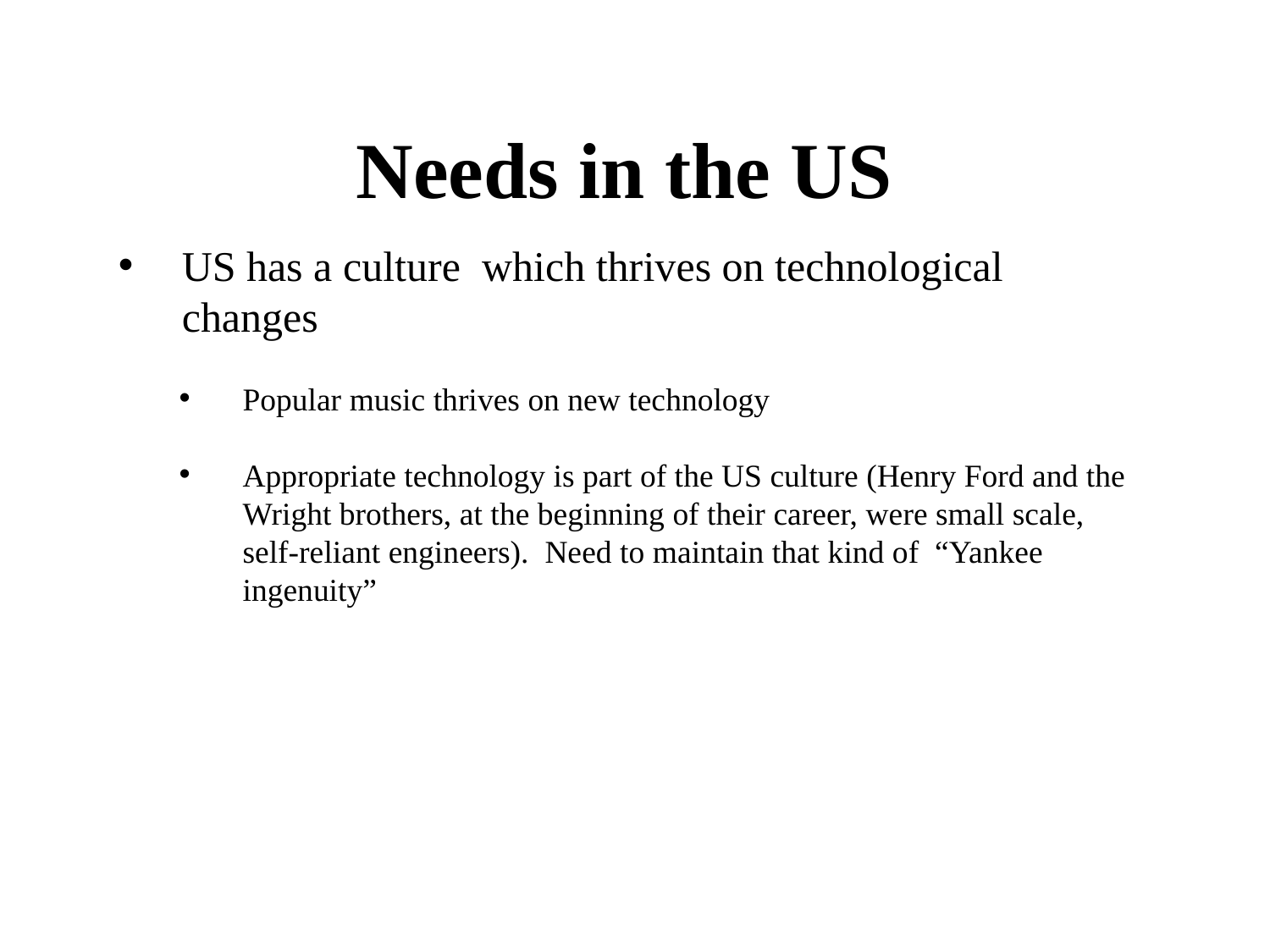

# Needs in the US
US has a culture  which thrives on technological changes

Popular music thrives on new technology

Appropriate technology is part of the US culture (Henry Ford and the Wright brothers, at the beginning of their career, were small scale, self-reliant engineers).  Need to maintain that kind of  “Yankee ingenuity”